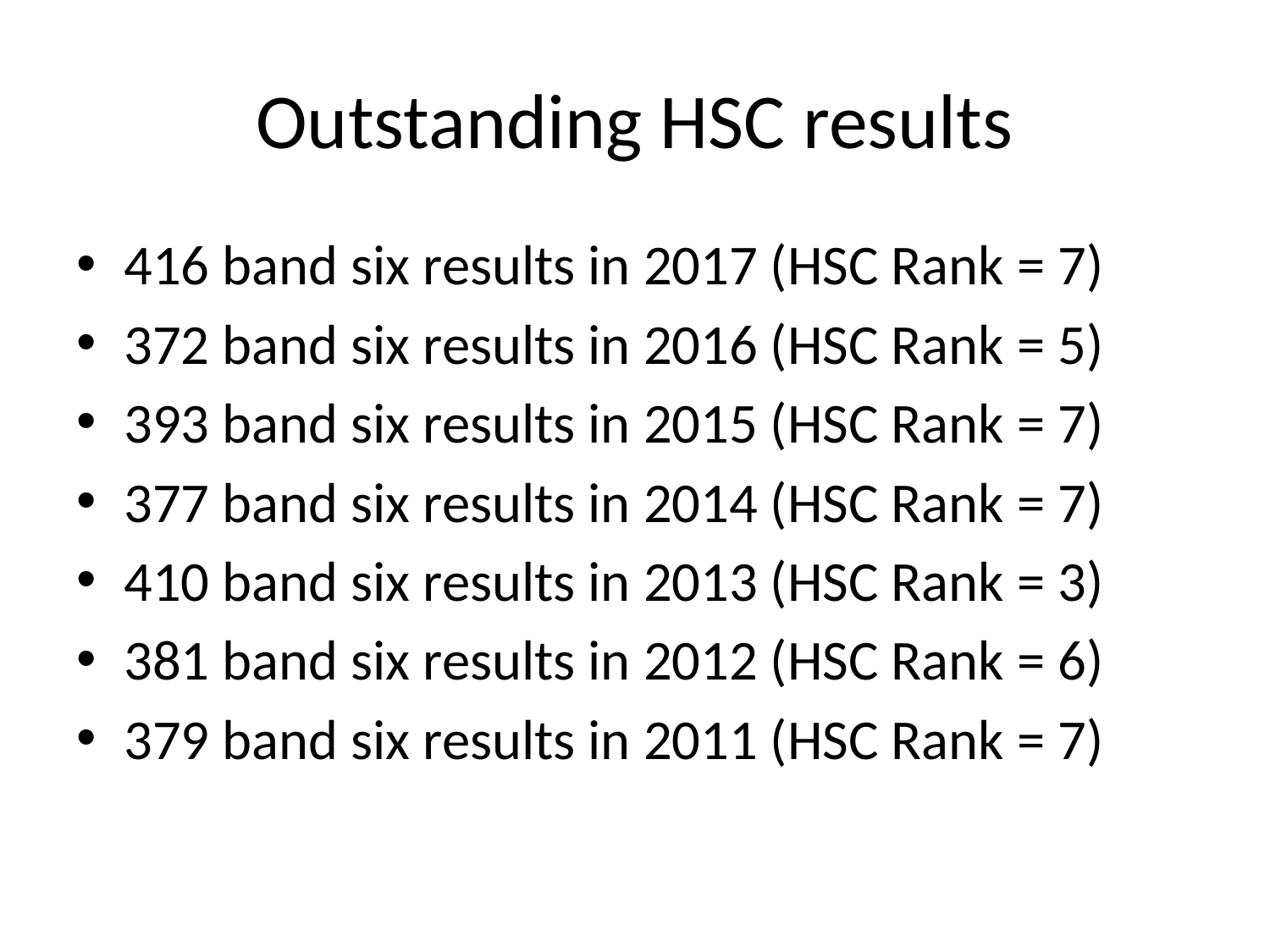

# Outstanding HSC results
416 band six results in 2017 (HSC Rank = 7)
372 band six results in 2016 (HSC Rank = 5)
393 band six results in 2015 (HSC Rank = 7)
377 band six results in 2014 (HSC Rank = 7)
410 band six results in 2013 (HSC Rank = 3)
381 band six results in 2012 (HSC Rank = 6)
379 band six results in 2011 (HSC Rank = 7)